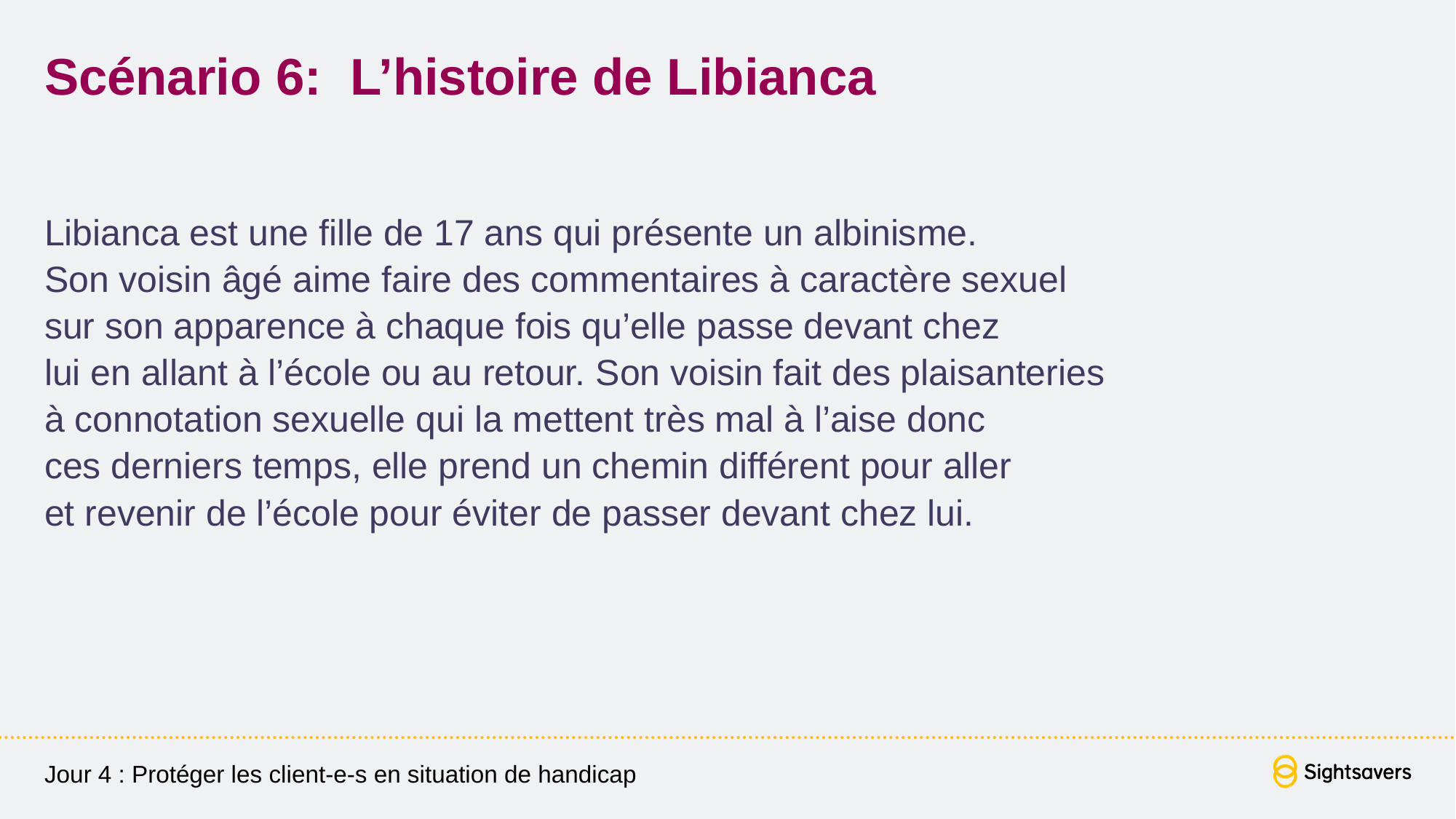

# Scénario 6:  L’histoire de Libianca
Libianca est une fille de 17 ans qui présente un albinisme.
Son voisin âgé aime faire des commentaires à caractère sexuel
sur son apparence à chaque fois qu’elle passe devant chez
lui en allant à l’école ou au retour. Son voisin fait des plaisanteries
à connotation sexuelle qui la mettent très mal à l’aise donc
ces derniers temps, elle prend un chemin différent pour aller
et revenir de l’école pour éviter de passer devant chez lui.
Jour 4 : Protéger les client-e-s en situation de handicap